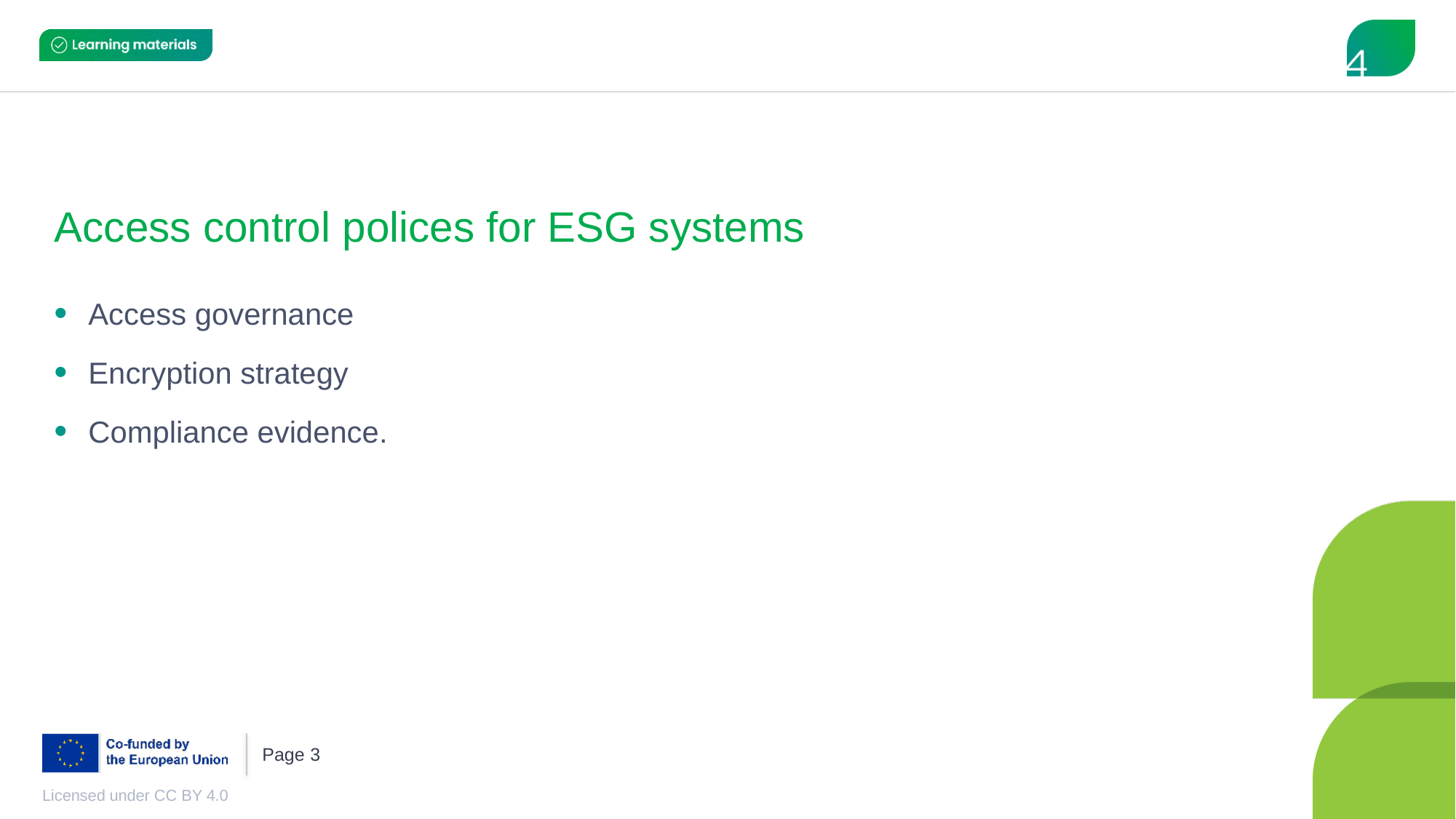

# Access control polices for ESG systems
Access governance
Encryption strategy
Compliance evidence.